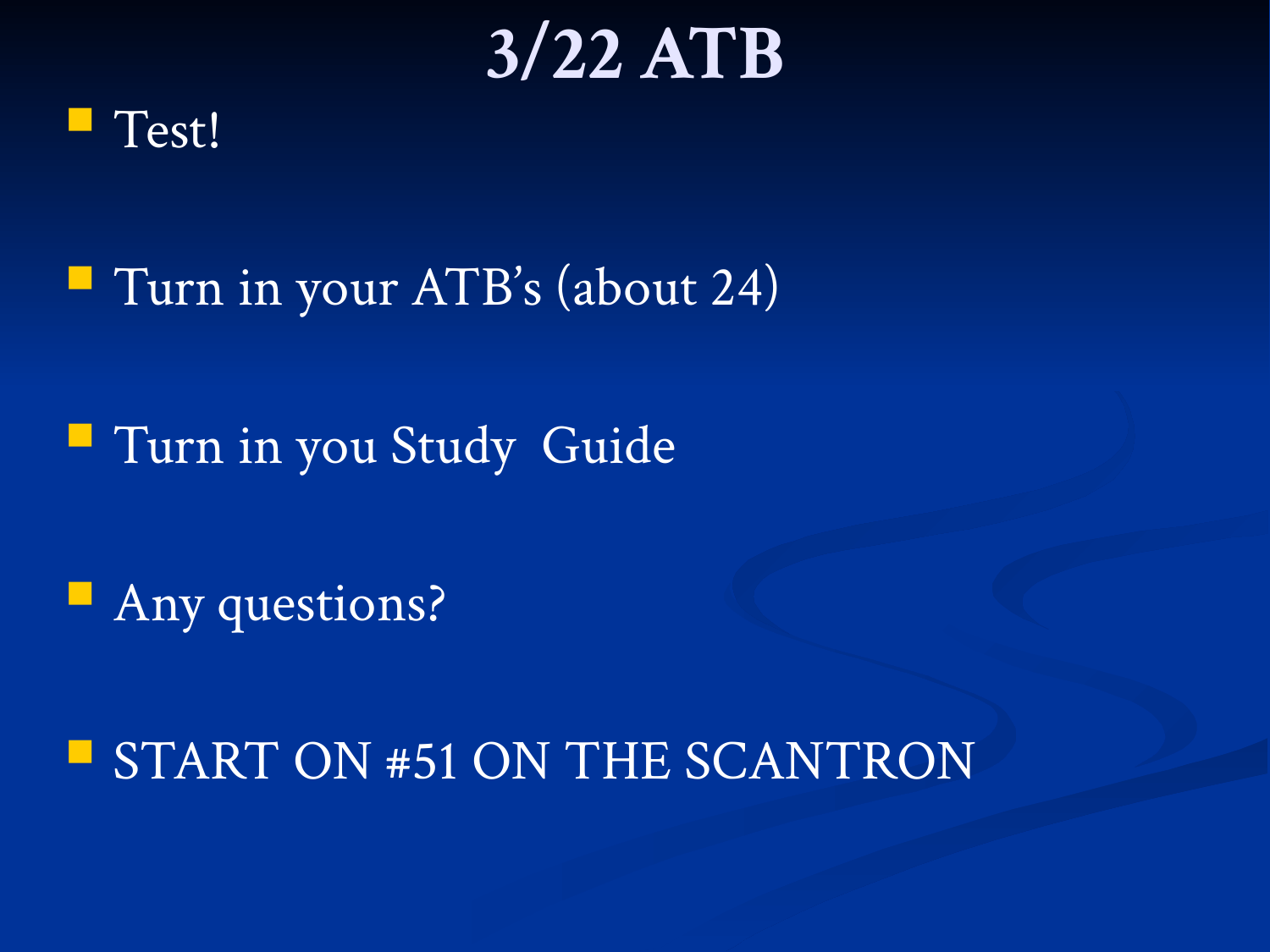

# 3/22 ATB
Test!

Turn in your ATB’s (about 24)

Turn in you Study  Guide

Any questions?

START ON #51 ON THE SCANTRON